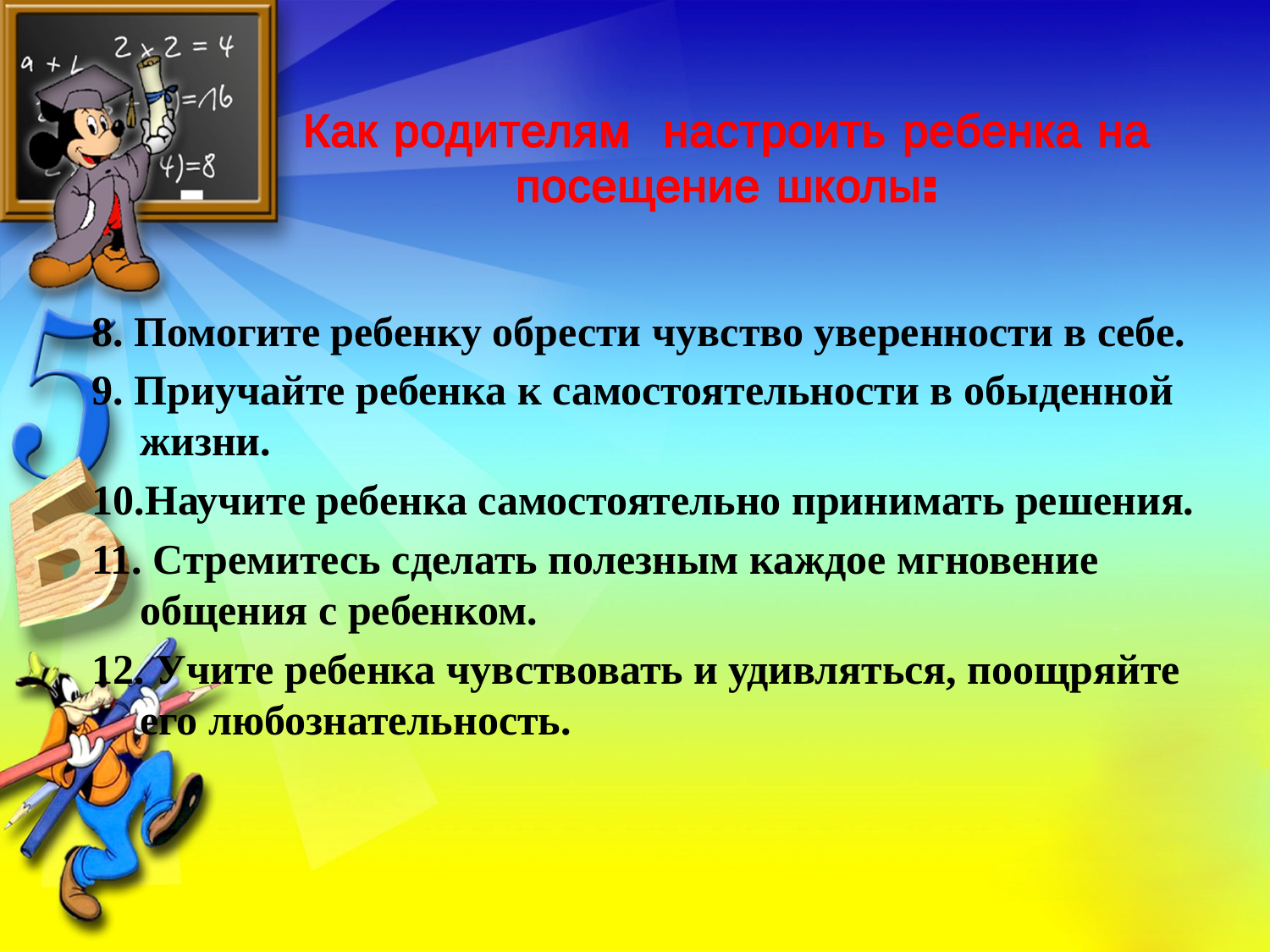

# Как родителям  настроить ребенка на посещение школы:
8. Помогите ребенку обрести чувство уверенности в себе.
9. Приучайте ребенка к самостоятельности в обыденной жизни.
10.Научите ребенка самостоятельно принимать решения.
11. Стремитесь сделать полезным каждое мгновение общения с ребенком.
12. Учите ребенка чувствовать и удивляться, поощряйте его любознательность.